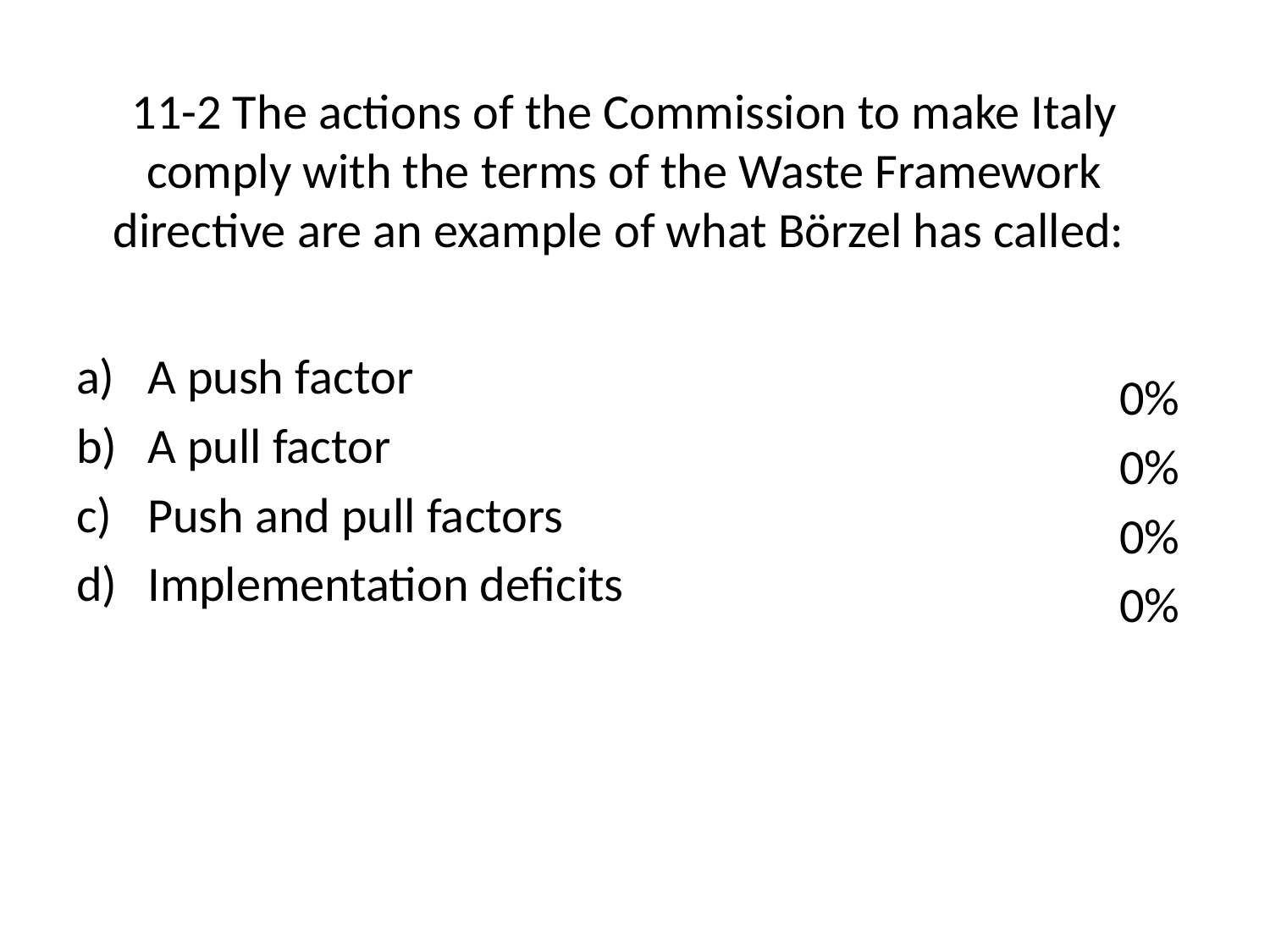

# 11-2 The actions of the Commission to make Italy comply with the terms of the Waste Framework directive are an example of what Börzel has called:
A push factor
A pull factor
Push and pull factors
Implementation deficits
0%
0%
0%
0%